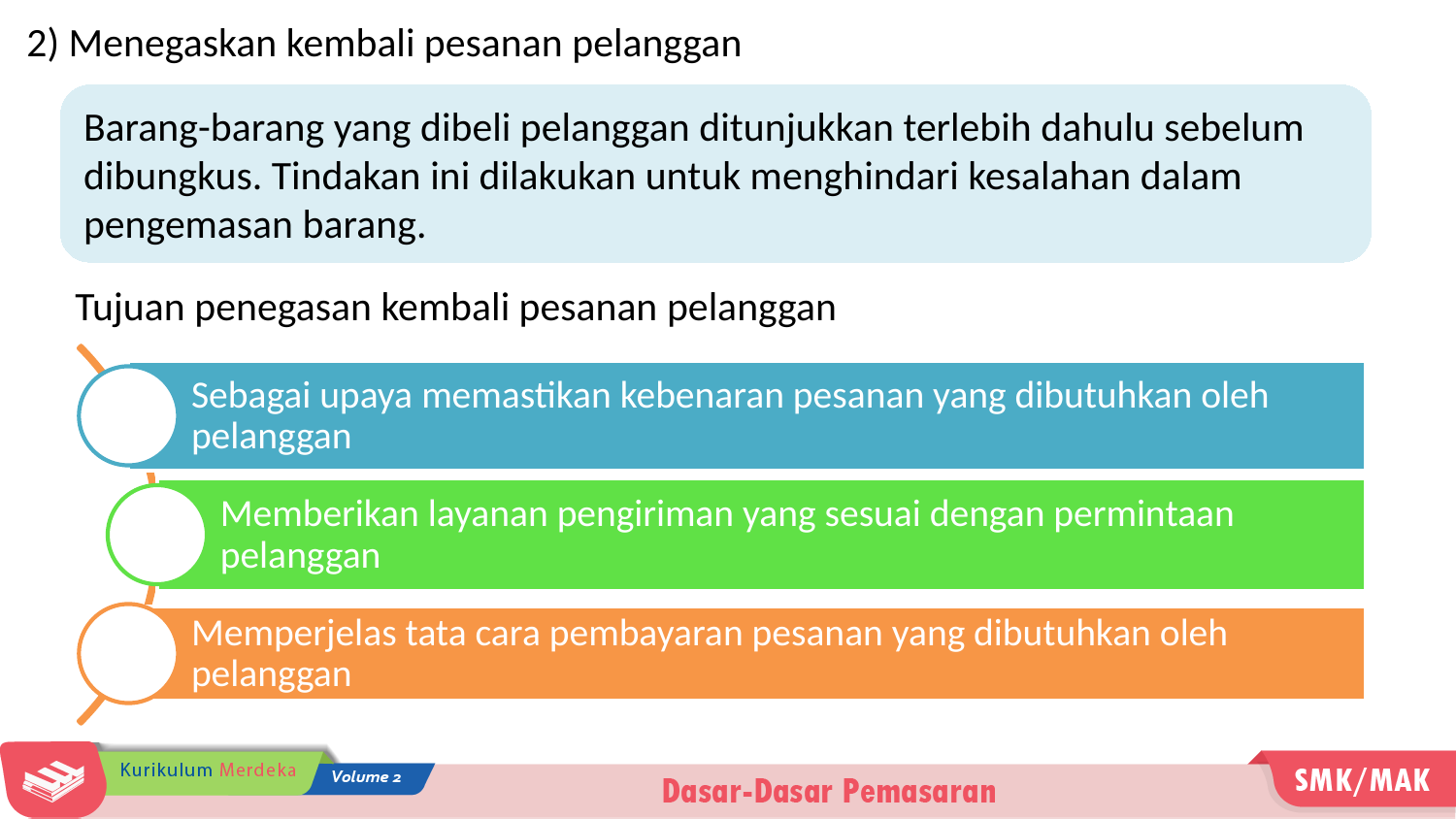

2) Menegaskan kembali pesanan pelanggan
Barang-barang yang dibeli pelanggan ditunjukkan terlebih dahulu sebelum dibungkus. Tindakan ini dilakukan untuk menghindari kesalahan dalam pengemasan barang.
Tujuan penegasan kembali pesanan pelanggan
Sebagai upaya memastikan kebenaran pesanan yang dibutuhkan oleh pelanggan
Memberikan layanan pengiriman yang sesuai dengan permintaan pelanggan
Memperjelas tata cara pembayaran pesanan yang dibutuhkan oleh pelanggan